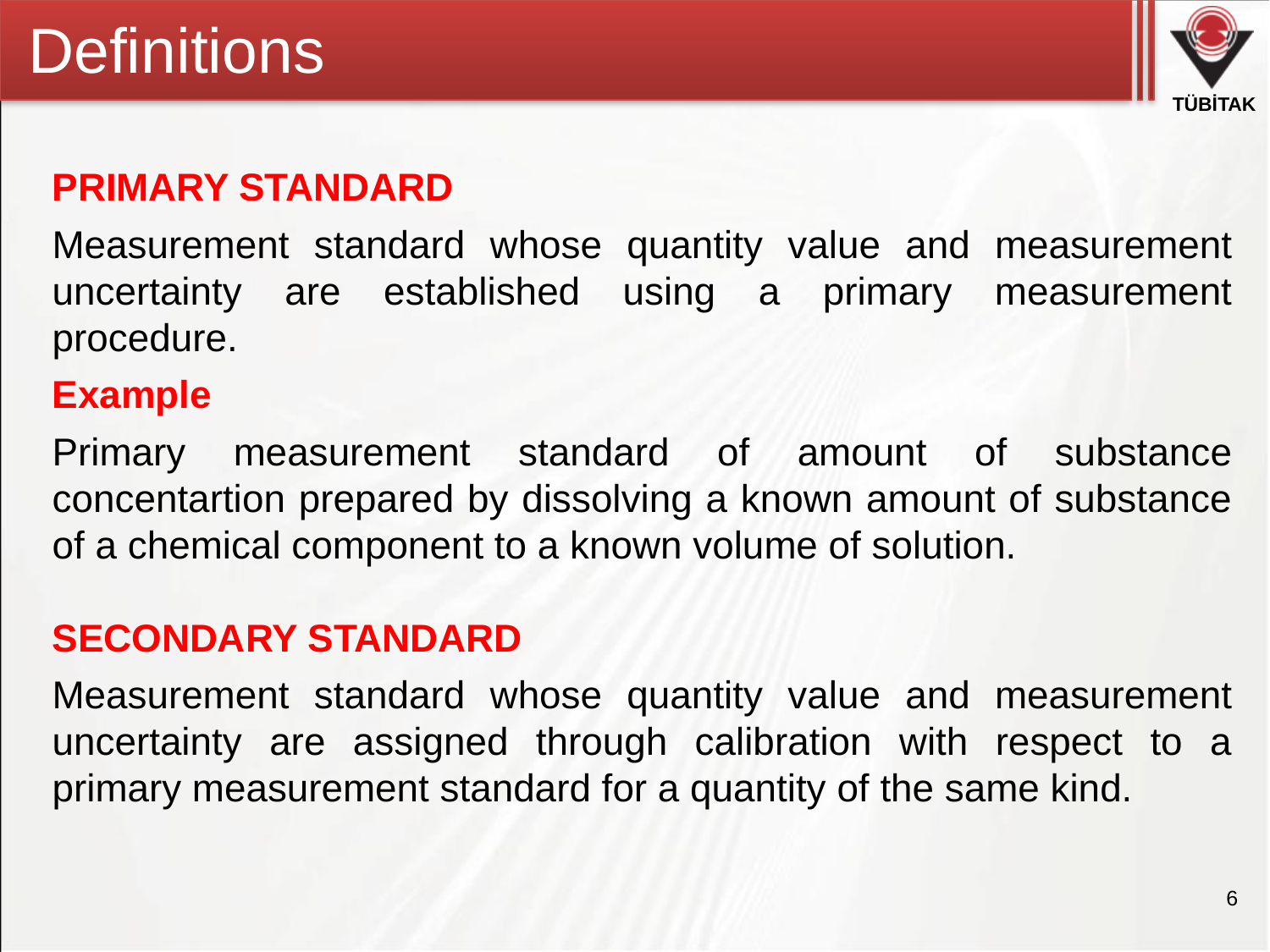

Definitions
PRIMARY STANDARD
Measurement standard whose quantity value and measurement uncertainty are established using a primary measurement procedure.
Example
Primary measurement standard of amount of substance concentartion prepared by dissolving a known amount of substance of a chemical component to a known volume of solution.

SECONDARY STANDARD
Measurement standard whose quantity value and measurement uncertainty are assigned through calibration with respect to a primary measurement standard for a quantity of the same kind.

6